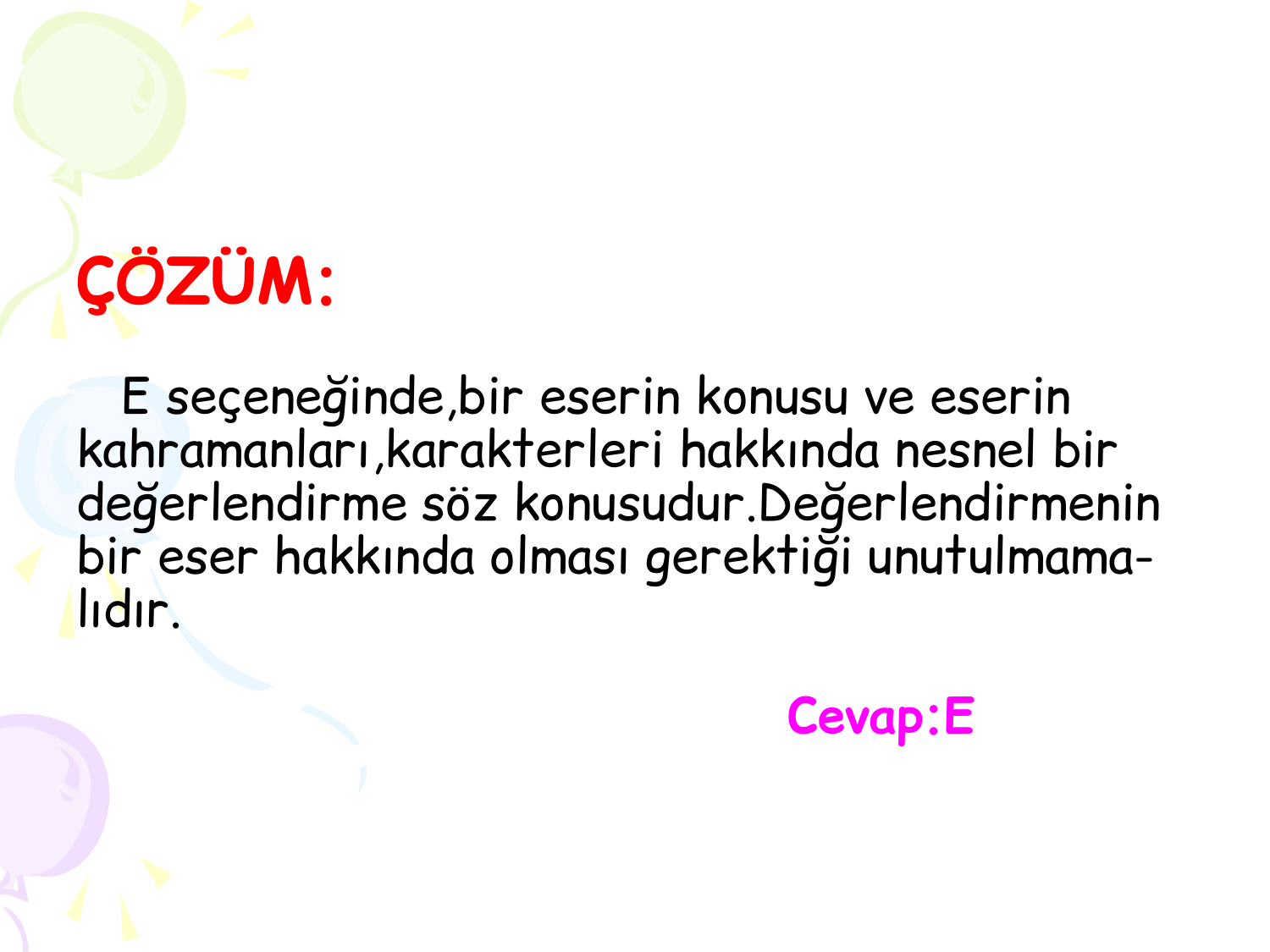

# ÇÖZÜM: E seçeneğinde,bir eserin konusu ve eserin kahramanları,karakterleri hakkında nesnel bir değerlendirme söz konusudur.Değerlendirmenin bir eser hakkında olması gerektiği unutulmama- lıdır. Cevap:E